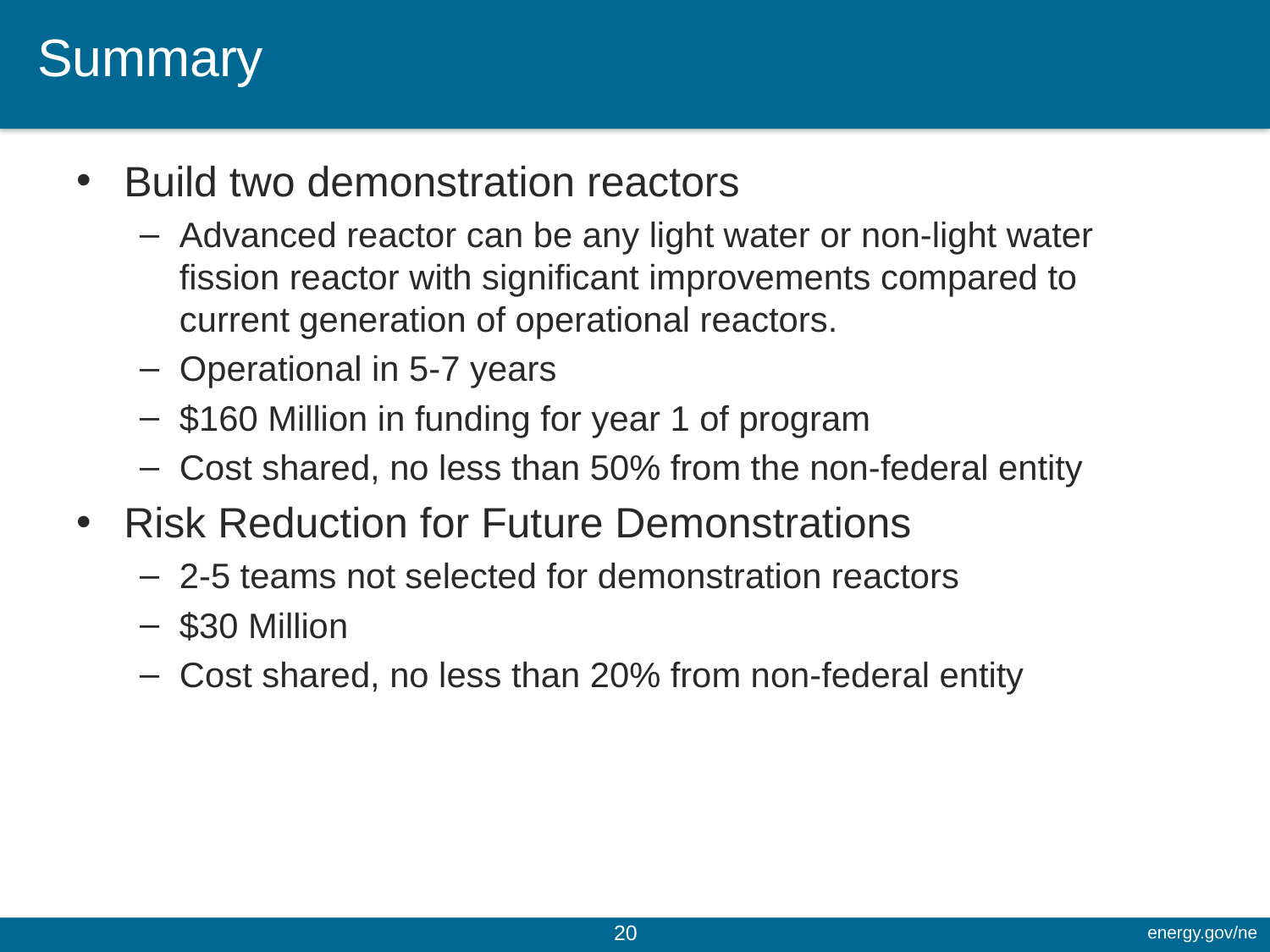

# Summary
Build two demonstration reactors
Advanced reactor can be any light water or non-light water fission reactor with significant improvements compared to  current generation of operational reactors.
Operational in 5-7 years
$160 Million in funding for year 1 of program
Cost shared, no less than 50% from the non-federal entity
Risk Reduction for Future Demonstrations
2-5 teams not selected for demonstration reactors
$30 Million
Cost shared, no less than 20% from non-federal entity